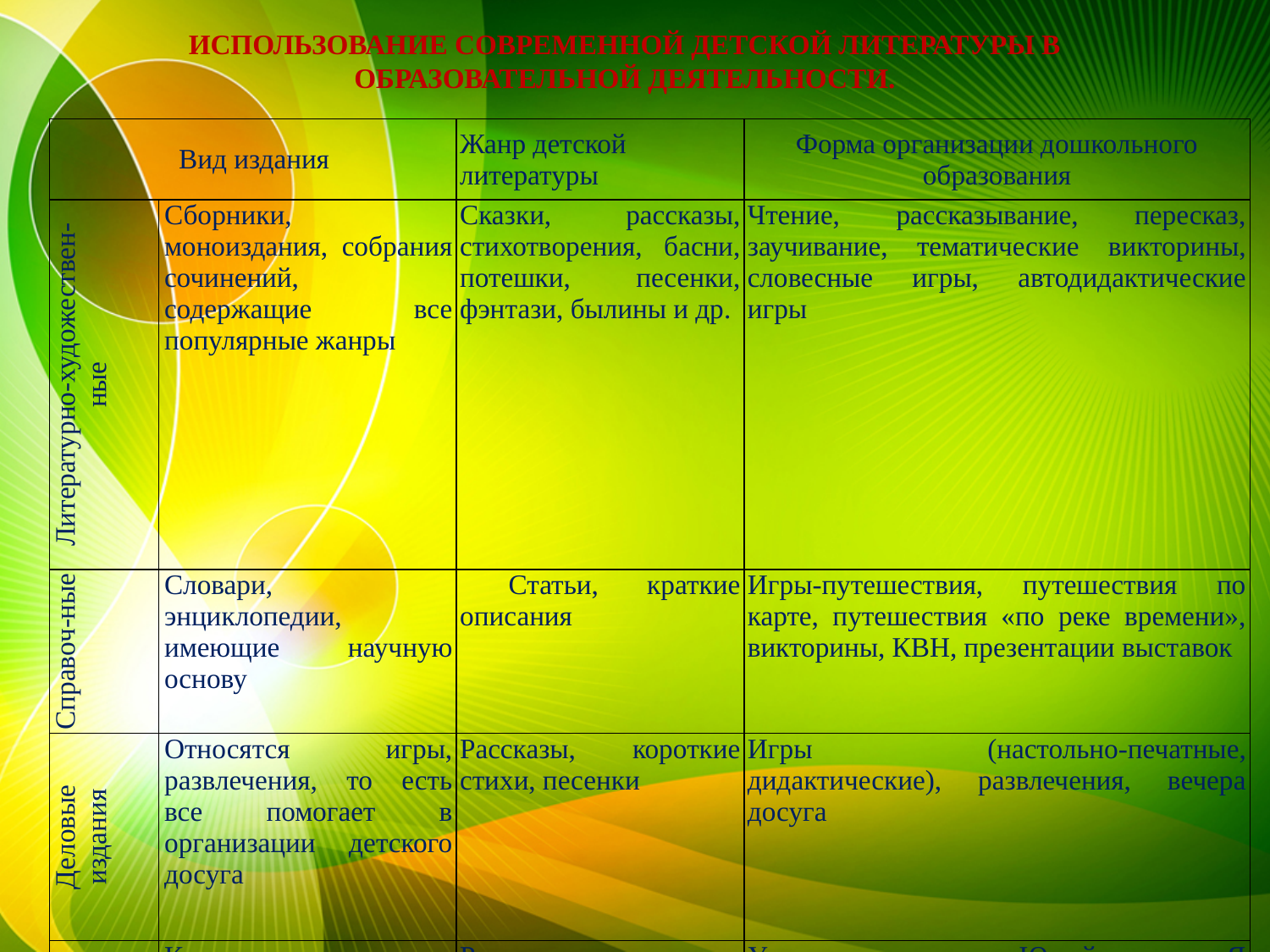

ИСПОЛЬЗОВАНИЕ СОВРЕМЕННОЙ ДЕТСКОЙ ЛИТЕРАТУРЫ В ОБРАЗОВАТЕЛЬНОЙ ДЕЯТЕЛЬНОСТИ.
| Вид издания |  | Жанр детской литературы | Форма организации дошкольного образования |
| --- | --- | --- | --- |
| Литературно-художествен-ные | Сборники, моноиздания, собрания сочинений, содержащие все популярные жанры | Сказки, рассказы, стихотворения, басни, потешки, песенки, фэнтази, былины и др. | Чтение, рассказывание, пересказ, заучивание, тематические викторины, словесные игры, автодидактические игры |
| Справоч-ные | Словари, энциклопедии, имеющие научную основу | Статьи, краткие описания | Игры-путешествия, путешествия по карте, путешествия «по реке времени», викторины, КВН, презентации выставок |
| Деловые издания | Относятся игры, развлечения, то есть все помогает в организации детского досуга | Рассказы, короткие стихи, песенки | Игры (настольно-печатные, дидактические), развлечения, вечера досуга |
| Научно-популяр-ные | Книги о различных науках, ученых, написанные понятным для детей языком | Рассказы, в том числе и публицистические, короткие стихи | Участие в конкурсах «Юный эрудит», «Я – исследователь», коллекционирование (презентации выставок) и др. |
| Изо-издания | Панорамные книги, раскраски, плакаты, карточки, комиксы | Сказки, рассказы, стихи, детский фольклор, фэнтази | Занятия изобразительной деятельностью, организация выставок, культурные практики |